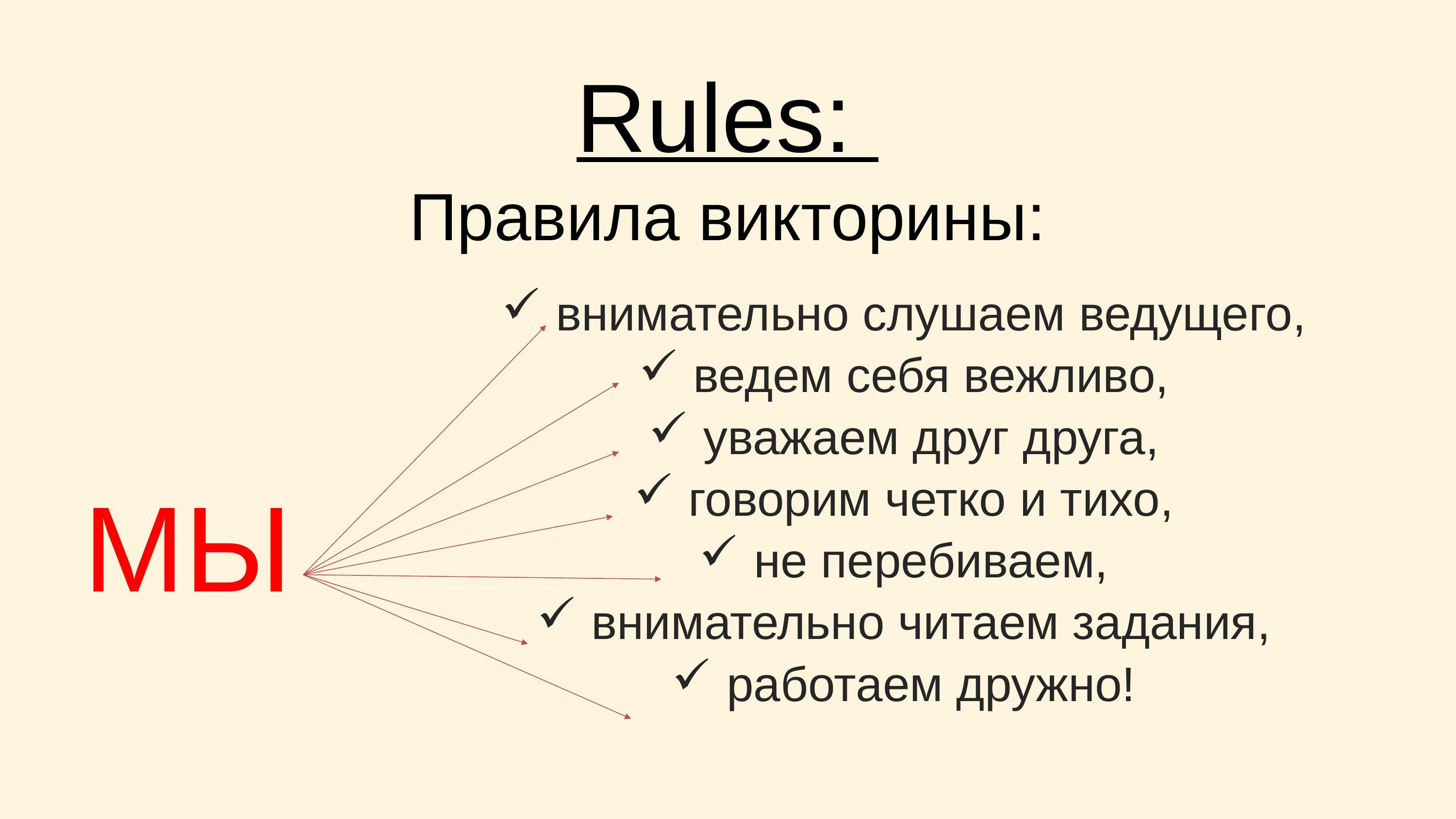

Rules:
Правила викторины:
|  |  |
| --- | --- |
| МЫ | внимательно слушаем ведущего, ведем себя вежливо, уважаем друг друга, говорим четко и тихо, не перебиваем, внимательно читаем задания, работаем дружно! |
|  |  |
|  |  |